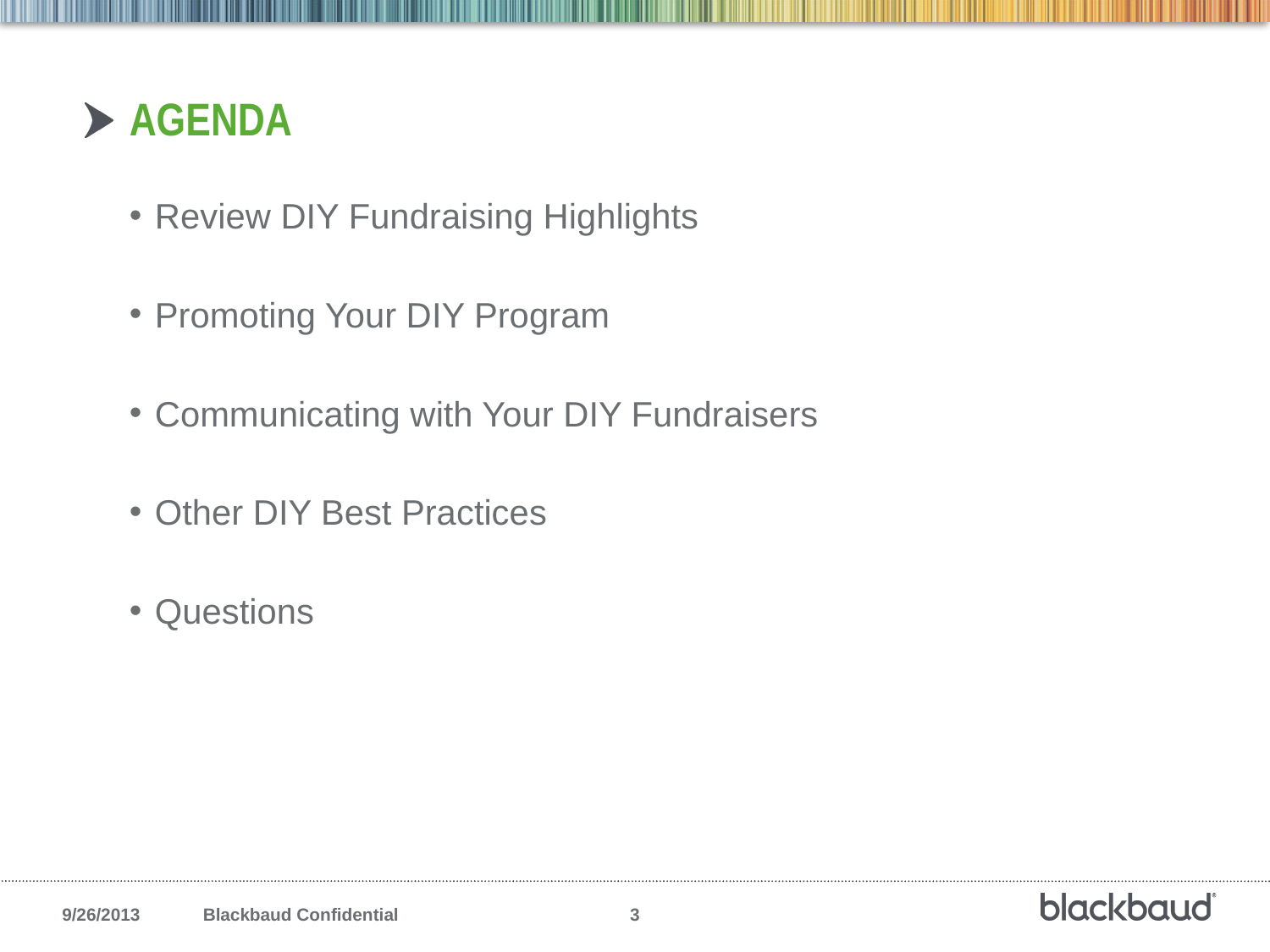

# Agenda
Review DIY Fundraising Highlights

Promoting Your DIY Program

Communicating with Your DIY Fundraisers

Other DIY Best Practices

Questions